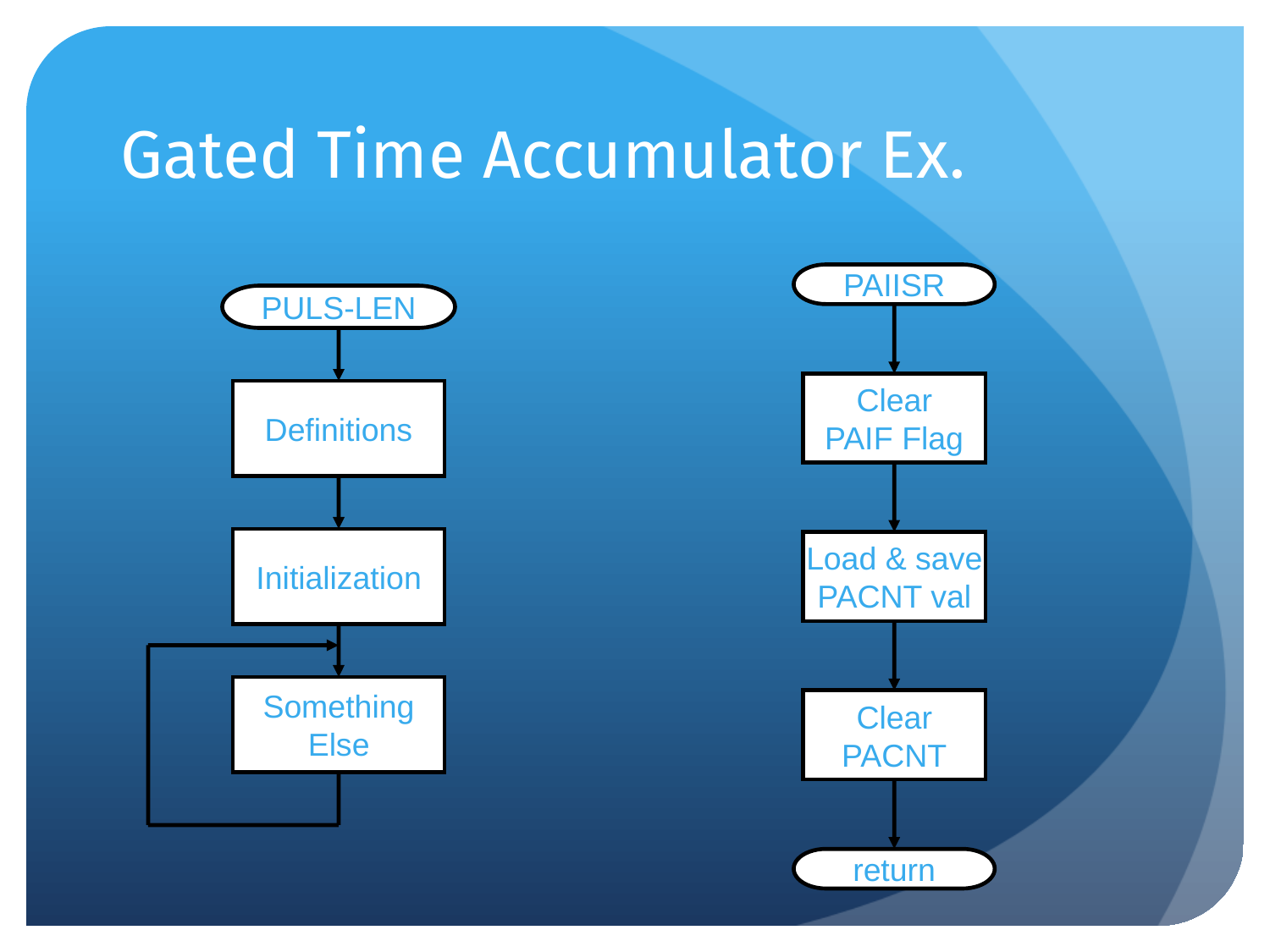

# Gated Time Accumulator Ex.
PAIISR

Clear
PAIF Flag

Load & save
PACNT val

Clear
PACNT

return
PULS-LEN

Definitions

Initialization

Something
Else